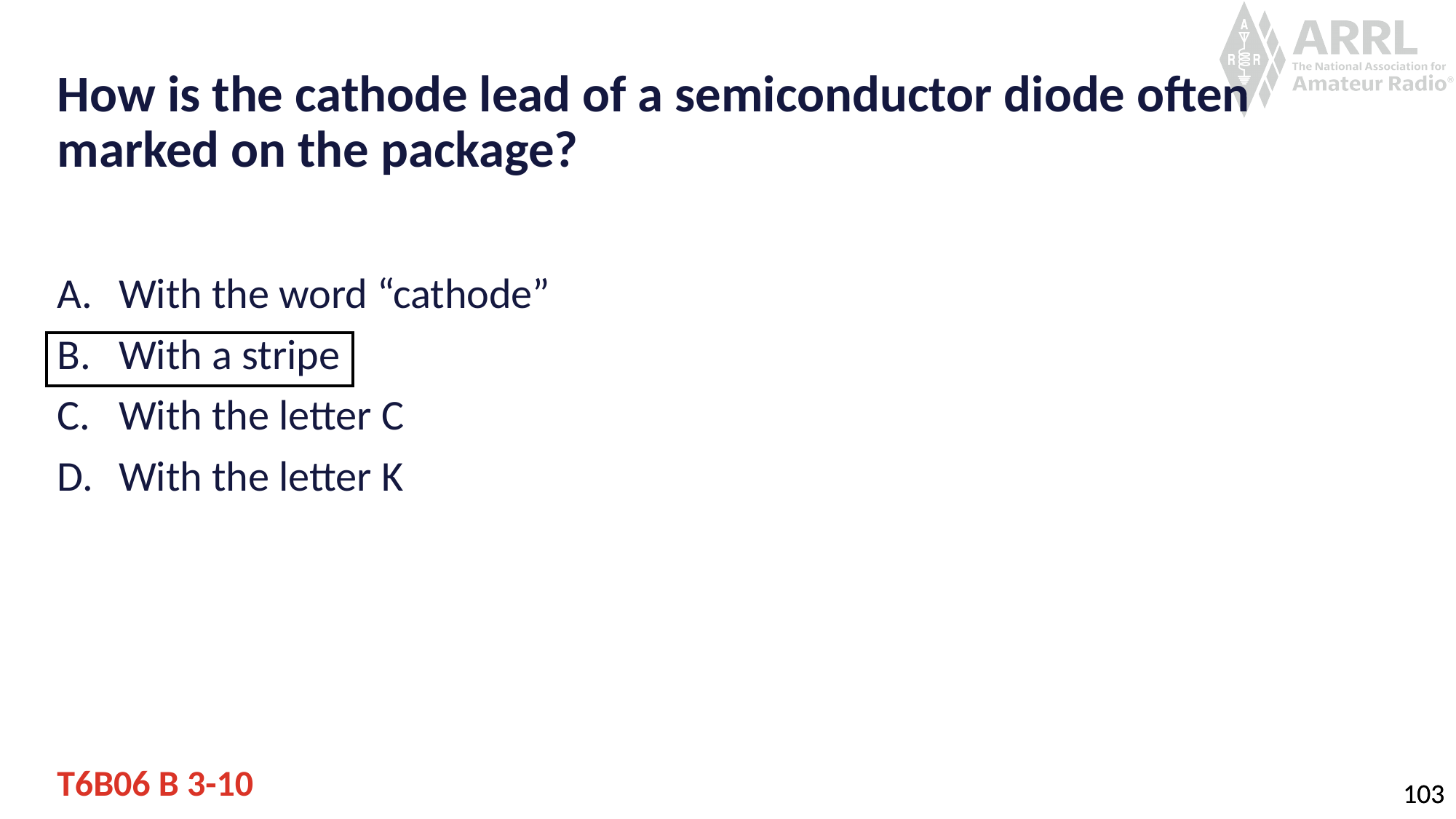

# How is the cathode lead of a semiconductor diode often marked on the package?
With the word “cathode”
With a stripe
With the letter C
With the letter K

T6B06 B 3-10